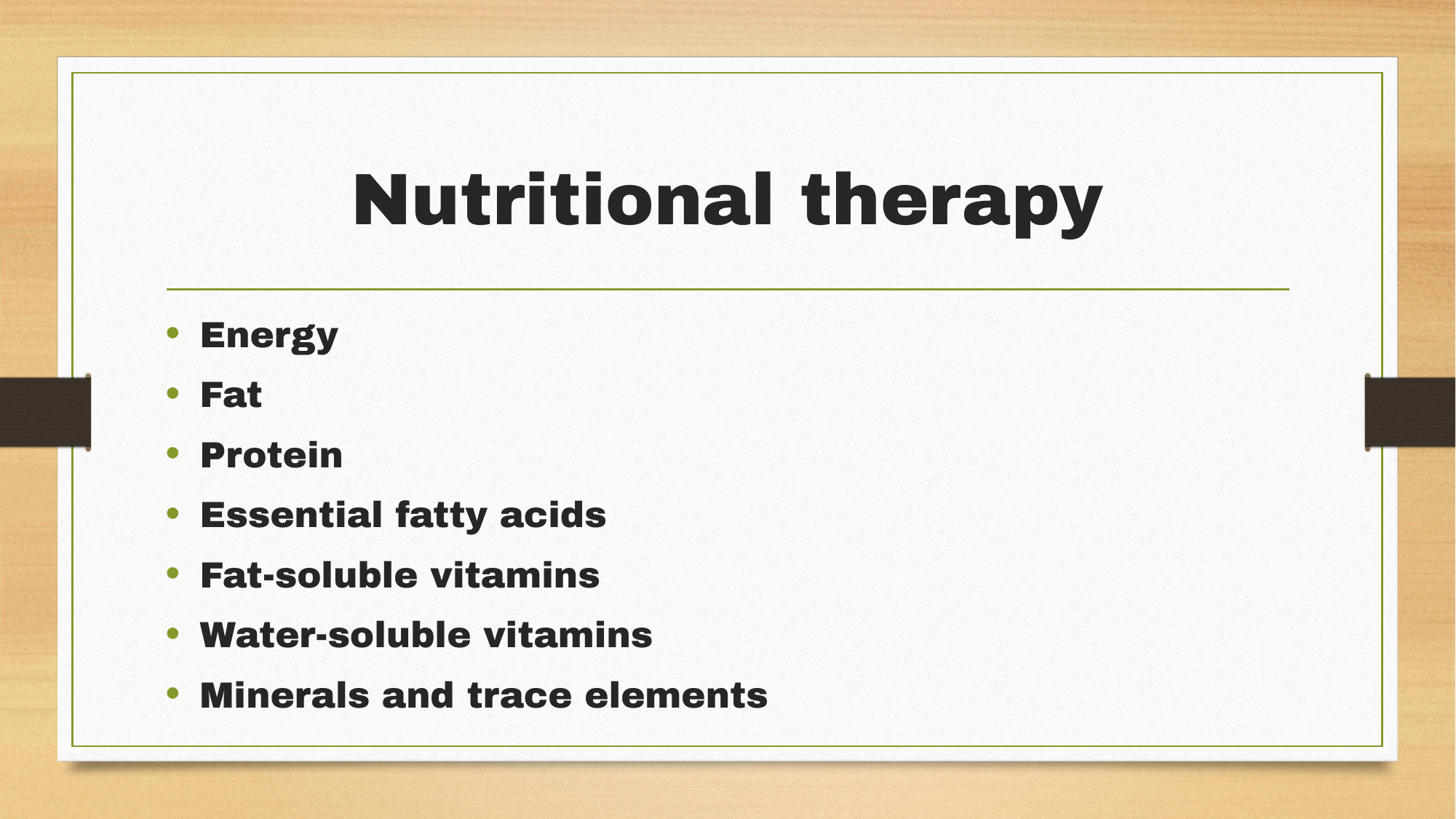

# Nutritional therapy
Energy
Fat
Protein
Essential fatty acids
Fat-soluble vitamins
Water-soluble vitamins
Minerals and trace elements